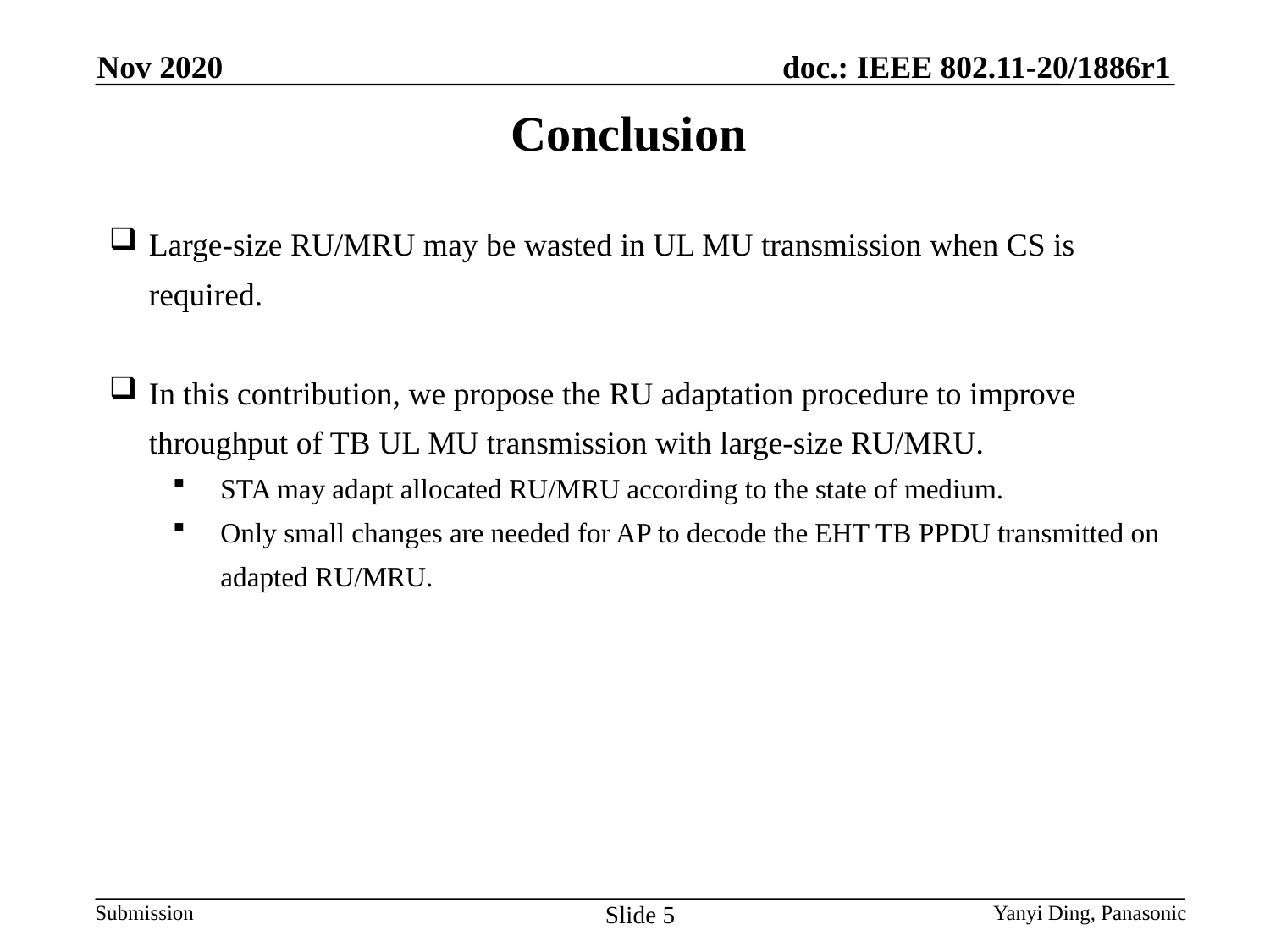

Nov 2020
Conclusion
Large-size RU/MRU may be wasted in UL MU transmission when CS is required.

In this contribution, we propose the RU adaptation procedure to improve throughput of TB UL MU transmission with large-size RU/MRU.
STA may adapt allocated RU/MRU according to the state of medium.
Only small changes are needed for AP to decode the EHT TB PPDU transmitted on adapted RU/MRU.
Slide 5
Yanyi Ding, Panasonic